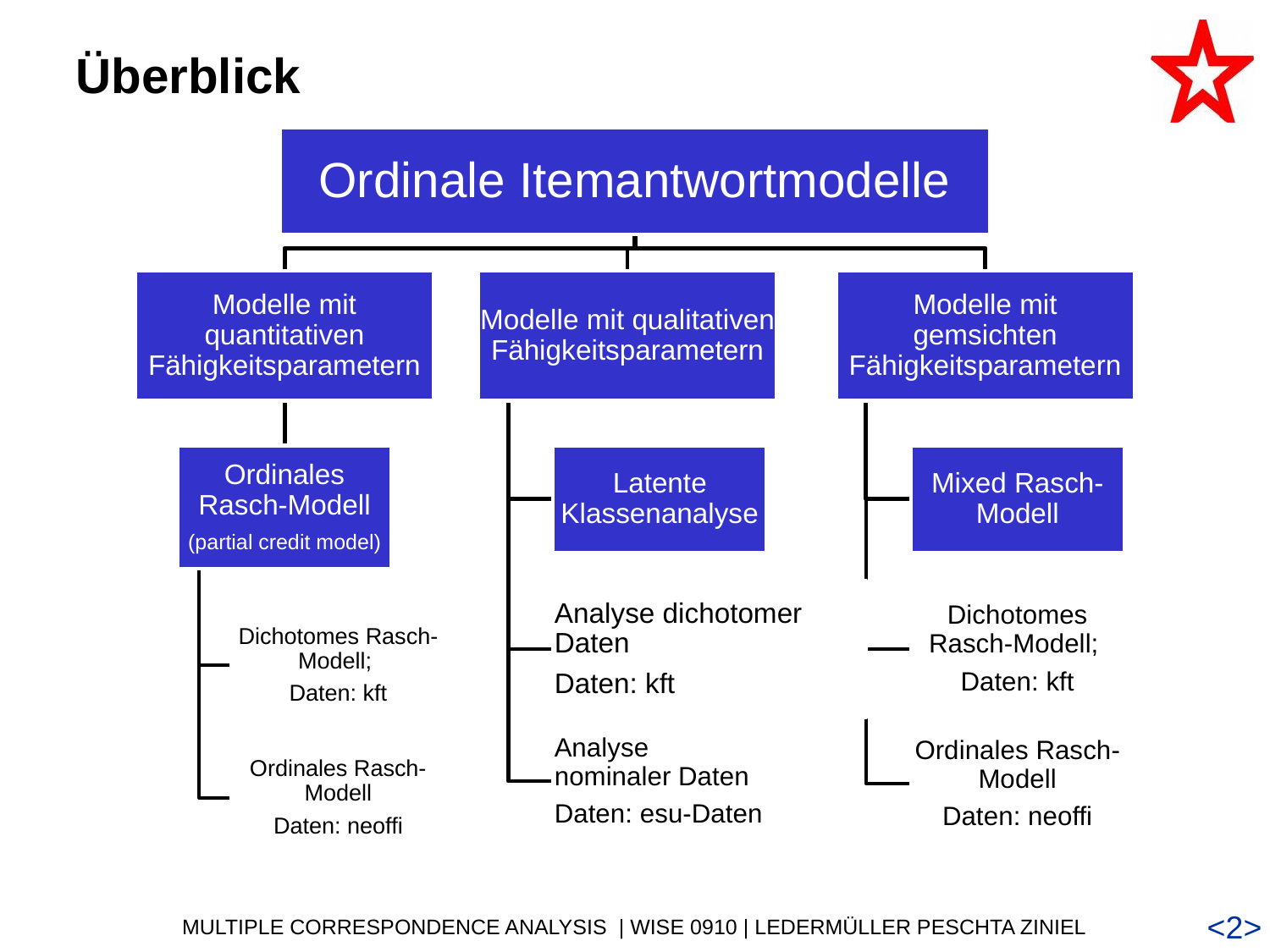

# Überblick
Ordinale Itemantwortmodelle
Modelle mit quantitativen Fähigkeitsparametern
Ordinales Rasch-Modell
(partial credit model)
Dichotomes Rasch-Modell;
Daten: kft
Ordinales Rasch-Modell
Daten: neoffi
Modelle mit qualitativen Fähigkeitsparametern
Latente Klassenanalyse
Analyse dichotomer Daten
Daten: kft
Analyse nominaler Daten
Daten: esu-Daten
Modelle mit gemsichten Fähigkeitsparametern
Mixed Rasch-Modell
Dichotomes Rasch-Modell;
Daten: kft
Ordinales Rasch-Modell
Daten: neoffi
<2>